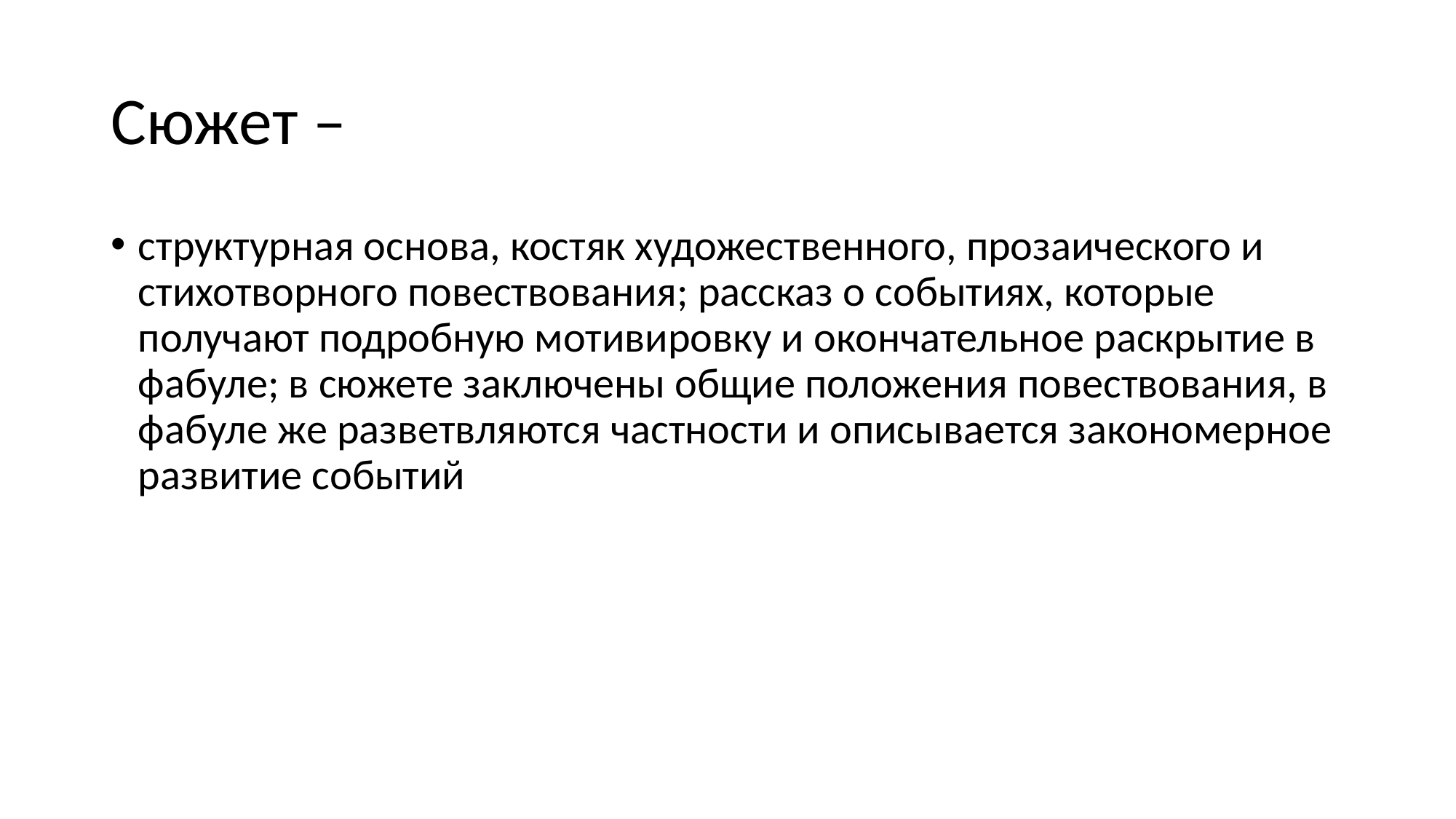

# Сюжет –
структурная основа, костяк художественного, прозаического и стихотворного повествования; рассказ о событиях, которые получают подробную мотивировку и окончательное раскрытие в фабуле; в сюжете заключены общие положения повествования, в фабуле же разветвляются частности и описывается закономерное развитие событий